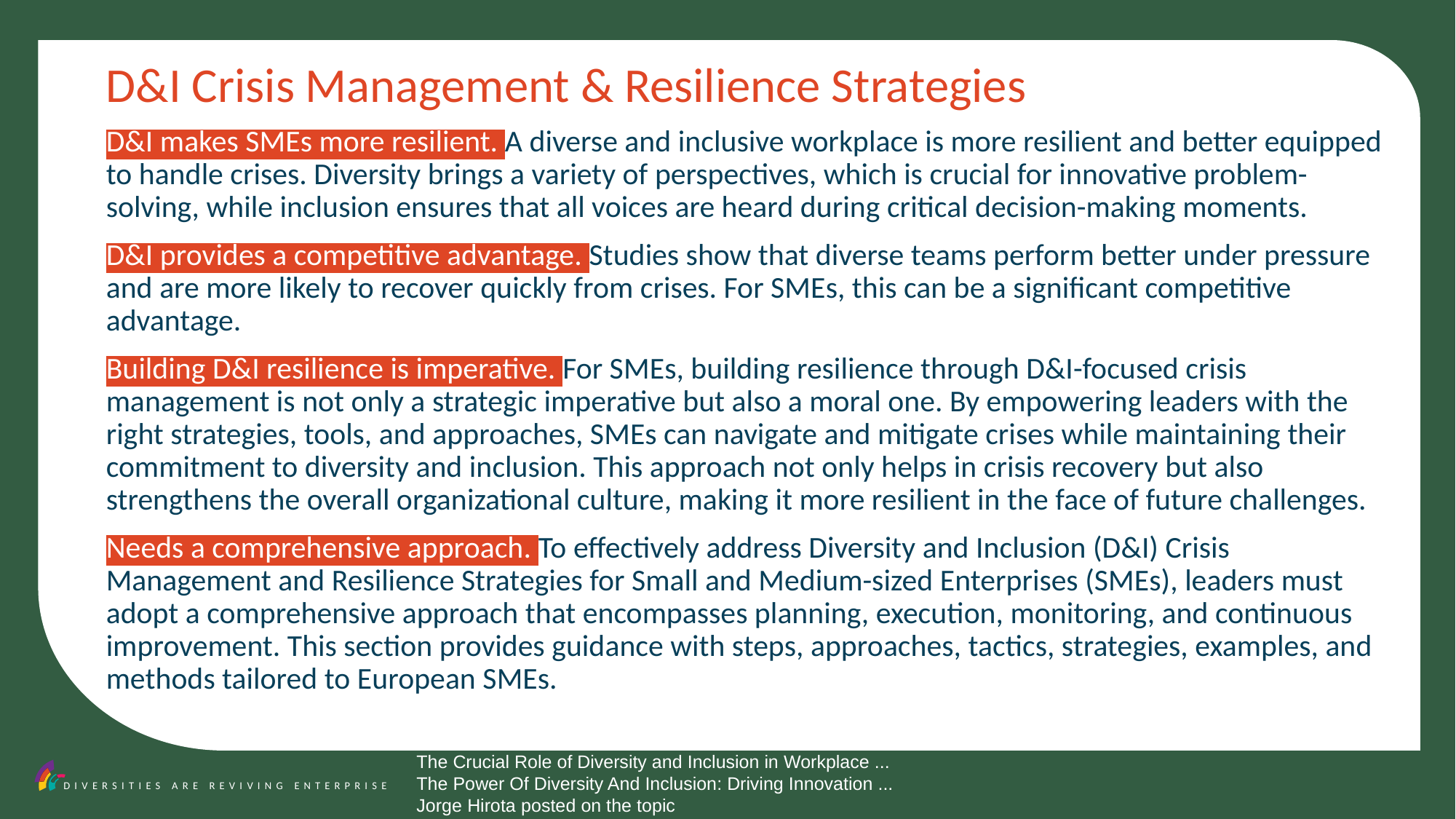

D&I Crisis Management & Resilience Strategies
D&I makes SMEs more resilient. A diverse and inclusive workplace is more resilient and better equipped to handle crises. Diversity brings a variety of perspectives, which is crucial for innovative problem-solving, while inclusion ensures that all voices are heard during critical decision-making moments.
D&I provides a competitive advantage. Studies show that diverse teams perform better under pressure and are more likely to recover quickly from crises. For SMEs, this can be a significant competitive advantage.
Building D&I resilience is imperative. For SMEs, building resilience through D&I-focused crisis management is not only a strategic imperative but also a moral one. By empowering leaders with the right strategies, tools, and approaches, SMEs can navigate and mitigate crises while maintaining their commitment to diversity and inclusion. This approach not only helps in crisis recovery but also strengthens the overall organizational culture, making it more resilient in the face of future challenges.
Needs a comprehensive approach. To effectively address Diversity and Inclusion (D&I) Crisis Management and Resilience Strategies for Small and Medium-sized Enterprises (SMEs), leaders must adopt a comprehensive approach that encompasses planning, execution, monitoring, and continuous improvement. This section provides guidance with steps, approaches, tactics, strategies, examples, and methods tailored to European SMEs.
The Crucial Role of Diversity and Inclusion in Workplace ...
The Power Of Diversity And Inclusion: Driving Innovation ...
Jorge Hirota posted on the topic